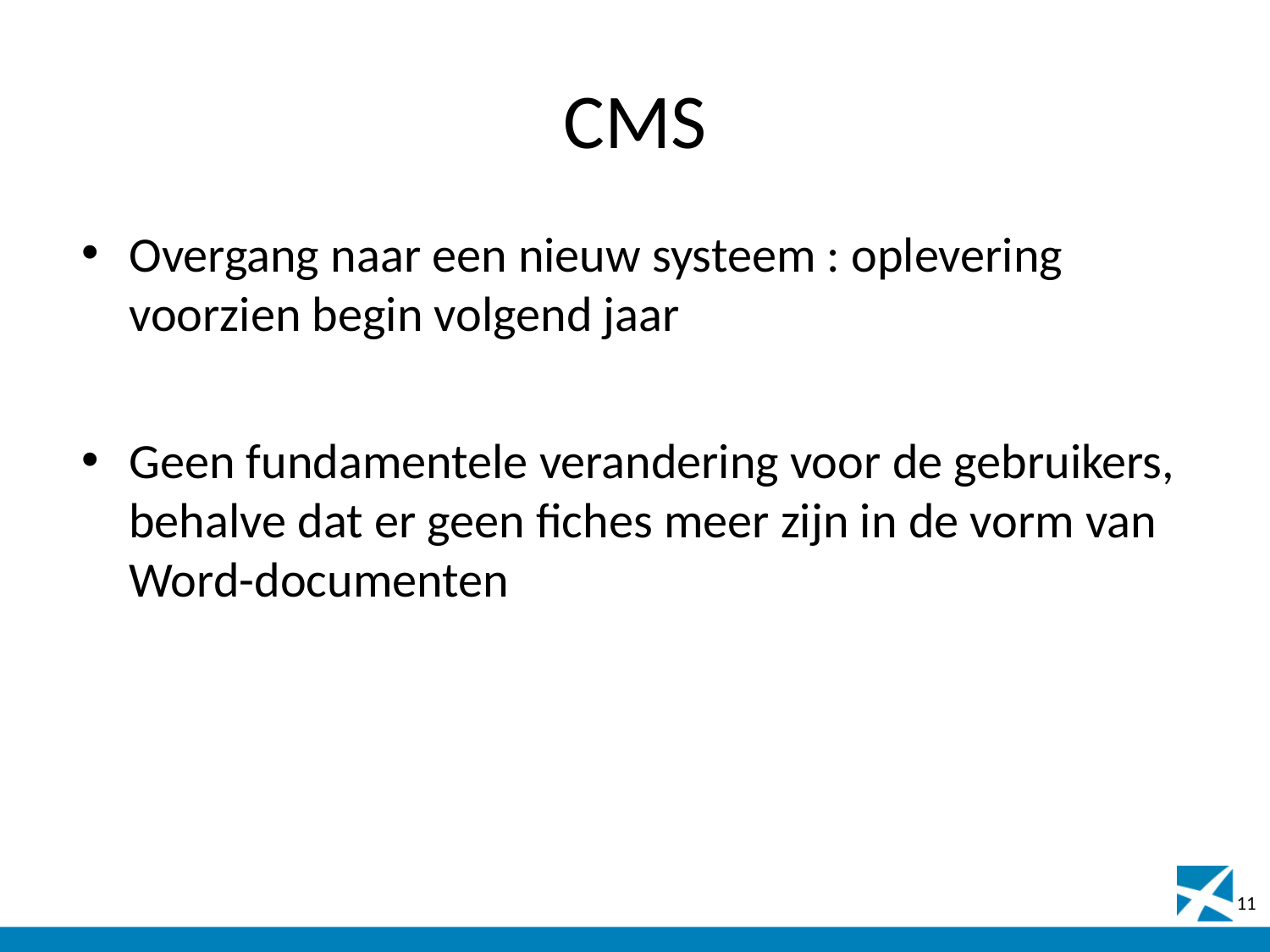

# CMS
Overgang naar een nieuw systeem : oplevering voorzien begin volgend jaar

Geen fundamentele verandering voor de gebruikers, behalve dat er geen fiches meer zijn in de vorm van Word-documenten